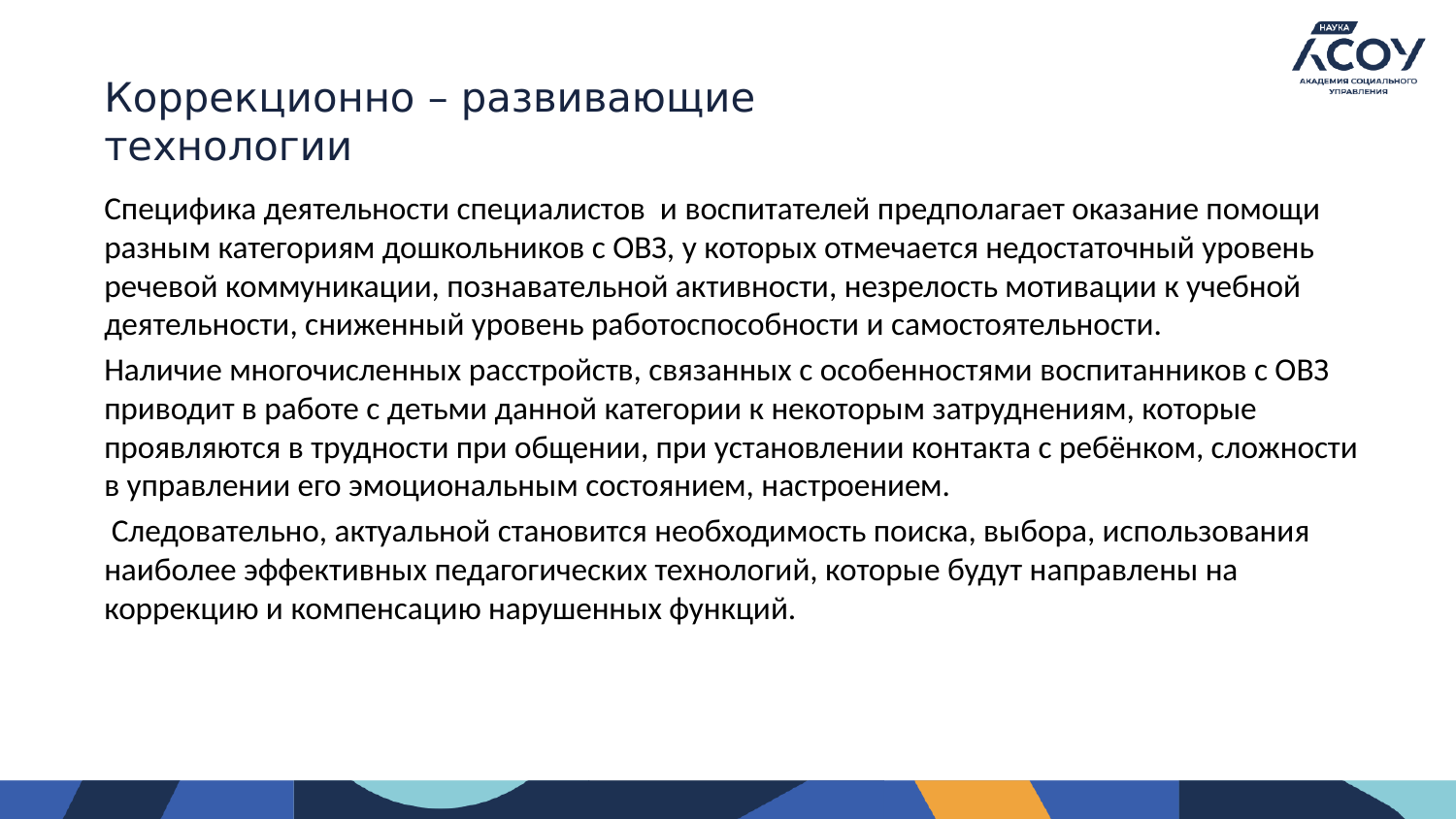

# Коррекционно – развивающие технологии
Специфика деятельности специалистов  и воспитателей предполагает оказание помощи разным категориям дошкольников с ОВЗ, у которых отмечается недостаточный уровень речевой коммуникации, познавательной активности, незрелость мотивации к учебной деятельности, сниженный уровень работоспособности и самостоятельности.
Наличие многочисленных расстройств, связанных с особенностями воспитанников с ОВЗ приводит в работе с детьми данной категории к некоторым затруднениям, которые проявляются в трудности при общении, при установлении контакта с ребёнком, сложности в управлении его эмоциональным состоянием, настроением.
 Следовательно, актуальной становится необходимость поиска, выбора, использования наиболее эффективных педагогических технологий, которые будут направлены на коррекцию и компенсацию нарушенных функций.